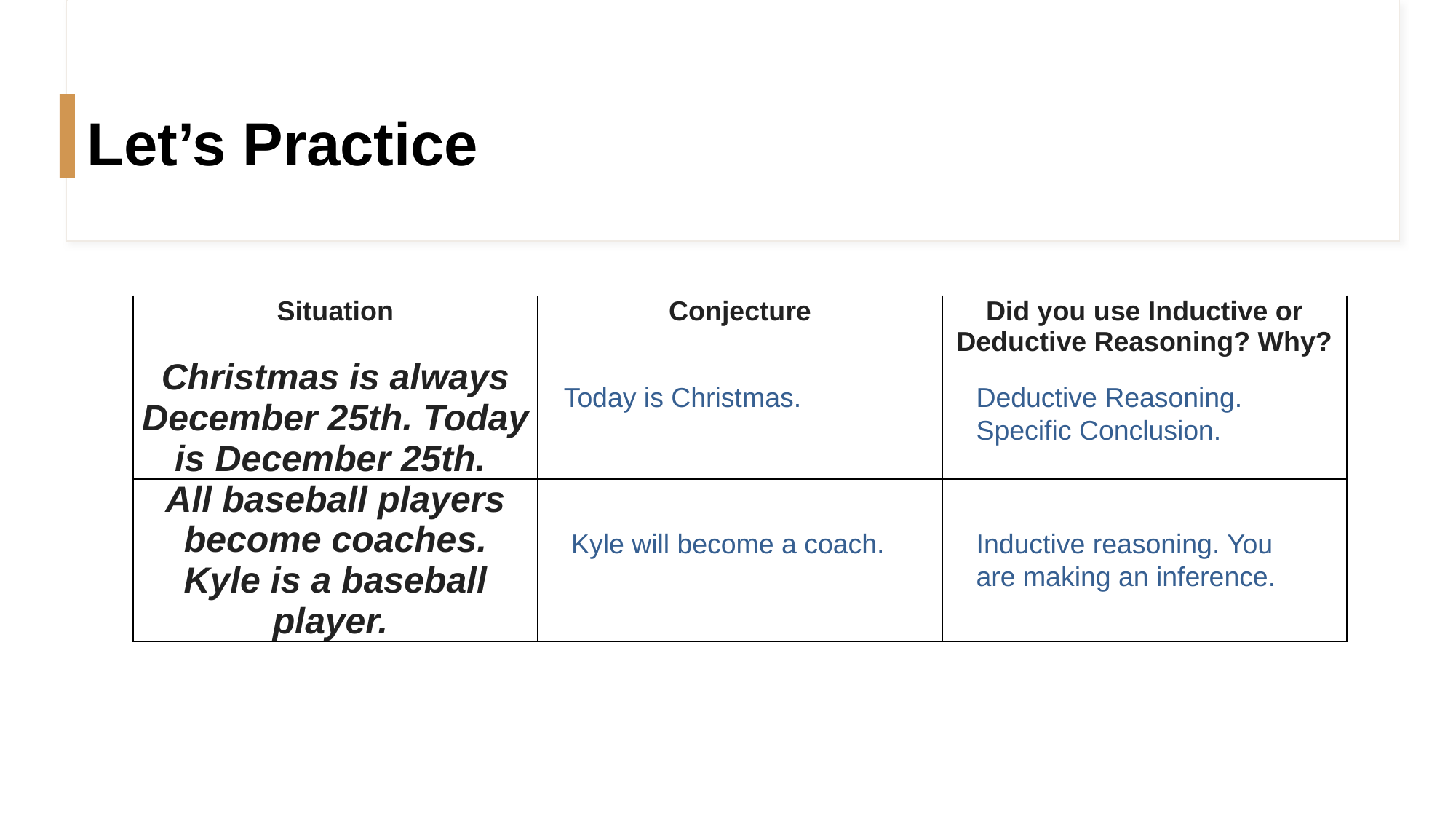

# Let’s Practice
| Situation | Conjecture | Did you use Inductive or Deductive Reasoning? Why? |
| --- | --- | --- |
| Christmas is always December 25th. Today is December 25th. |  |  |
| All baseball players become coaches. Kyle is a baseball player. |  |  |
Today is Christmas.
Deductive Reasoning. Specific Conclusion.
Kyle will become a coach.
Inductive reasoning. You are making an inference.